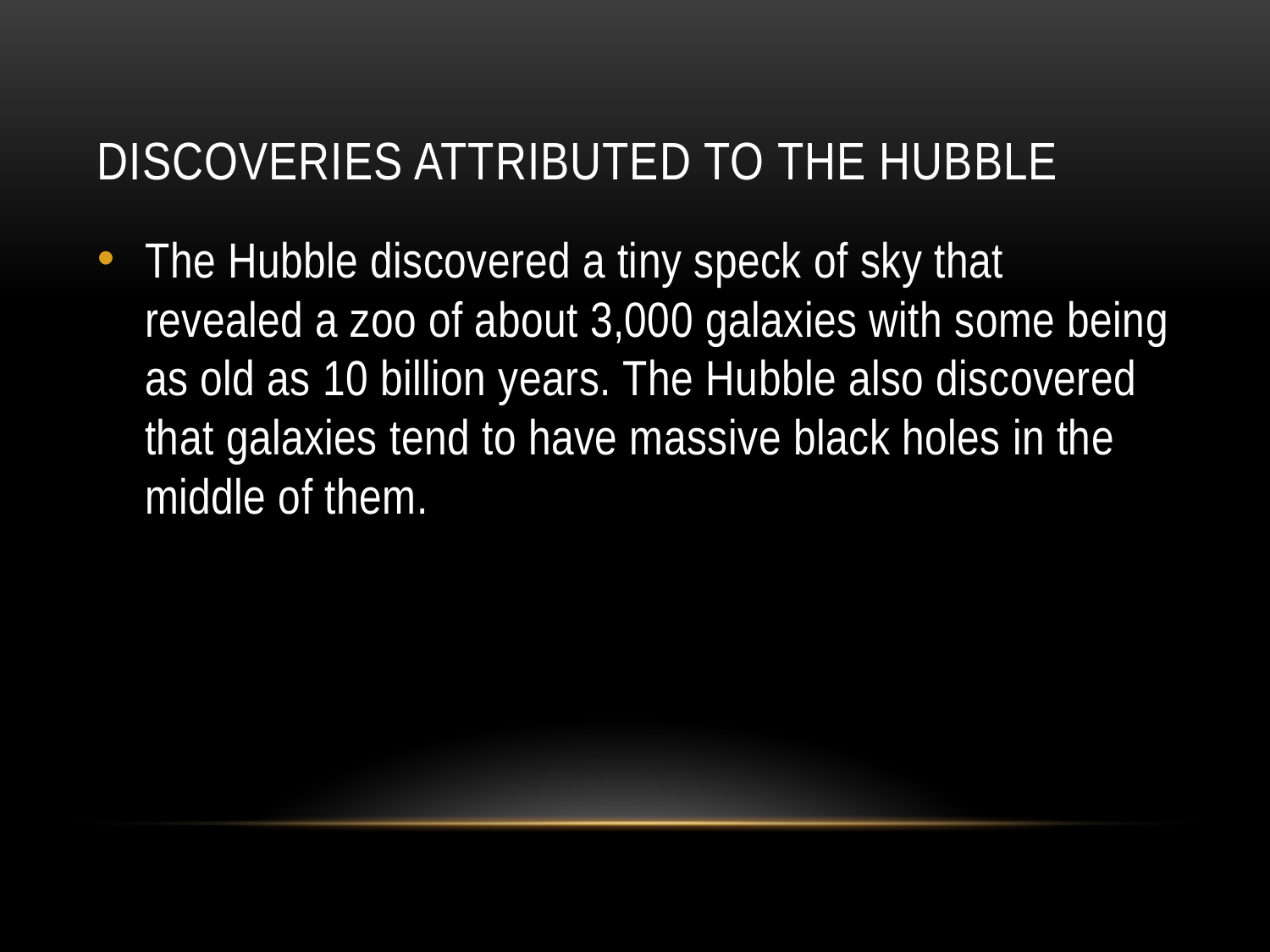

# Discoveries attributed to the Hubble
The Hubble discovered a tiny speck of sky that revealed a zoo of about 3,000 galaxies with some being as old as 10 billion years. The Hubble also discovered that galaxies tend to have massive black holes in the middle of them.